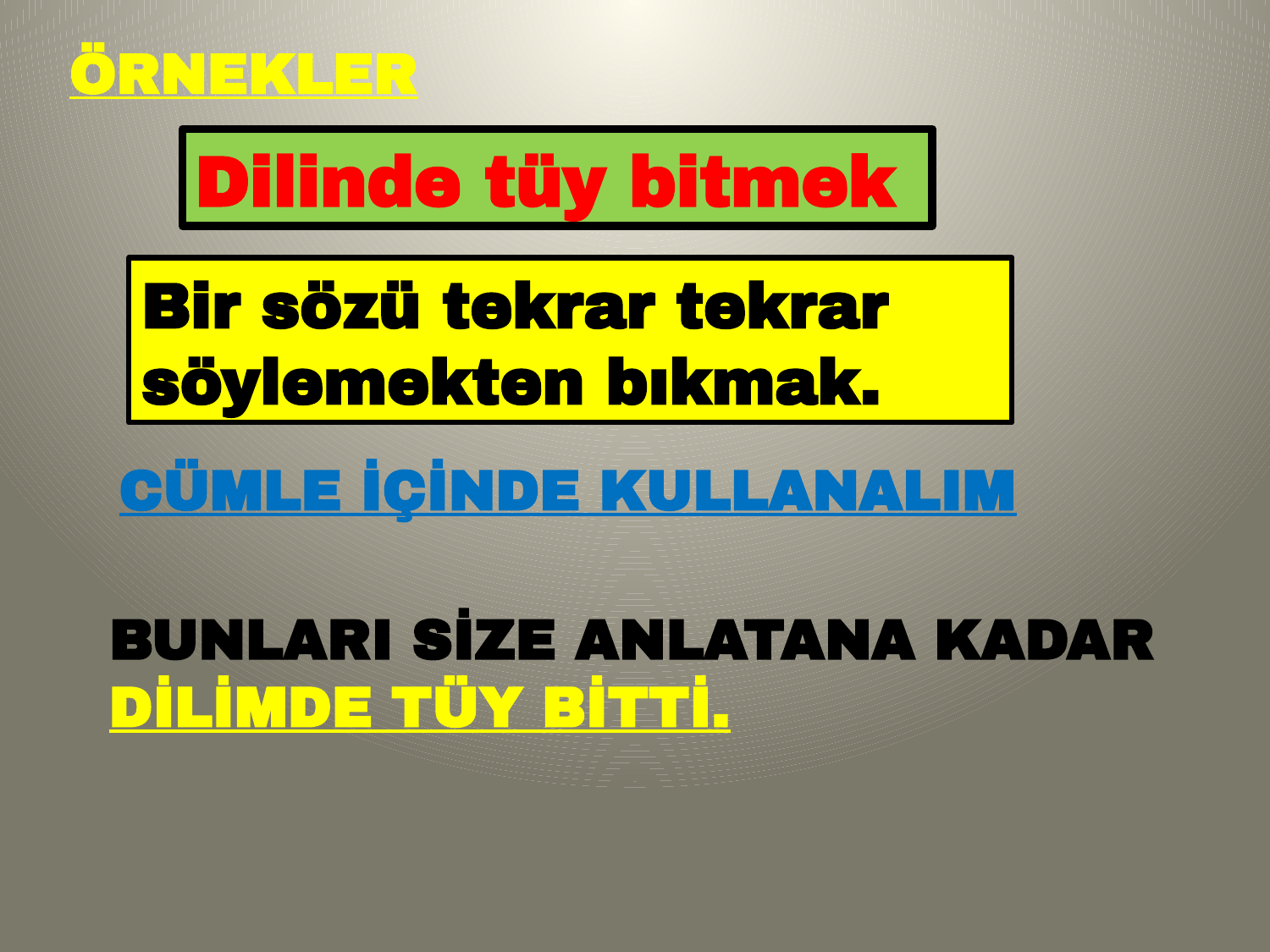

ÖRNEKLER

Dilinde tüy bitmek
Bir sözü tekrar tekrar  söylemekten bıkmak.
    CÜMLE İÇİNDE KULLANALIM

    BUNLARI SİZE ANLATANA KADAR
   DİLİMDE TÜY BİTTİ.